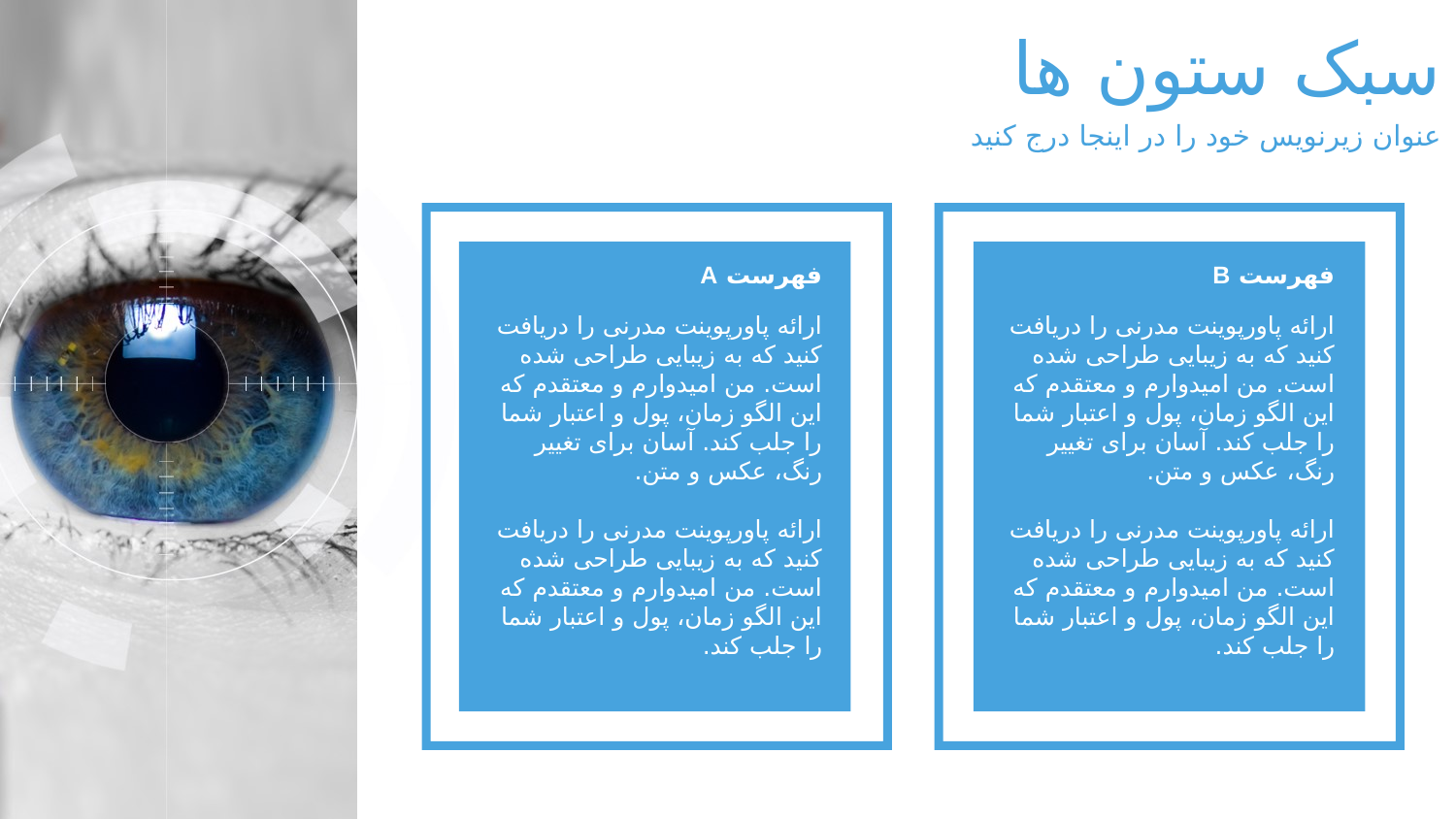

سبک ستون ها
عنوان زیرنویس خود را در اینجا درج کنید

فهرست A
ارائه پاورپوینت مدرنی را دریافت کنید که به زیبایی طراحی شده است. من امیدوارم و معتقدم که این الگو زمان، پول و اعتبار شما را جلب کند. آسان برای تغییر رنگ، عکس و متن.

ارائه پاورپوینت مدرنی را دریافت کنید که به زیبایی طراحی شده است. من امیدوارم و معتقدم که این الگو زمان، پول و اعتبار شما را جلب کند.
فهرست B
ارائه پاورپوینت مدرنی را دریافت کنید که به زیبایی طراحی شده است. من امیدوارم و معتقدم که این الگو زمان، پول و اعتبار شما را جلب کند. آسان برای تغییر رنگ، عکس و متن.

ارائه پاورپوینت مدرنی را دریافت کنید که به زیبایی طراحی شده است. من امیدوارم و معتقدم که این الگو زمان، پول و اعتبار شما را جلب کند.